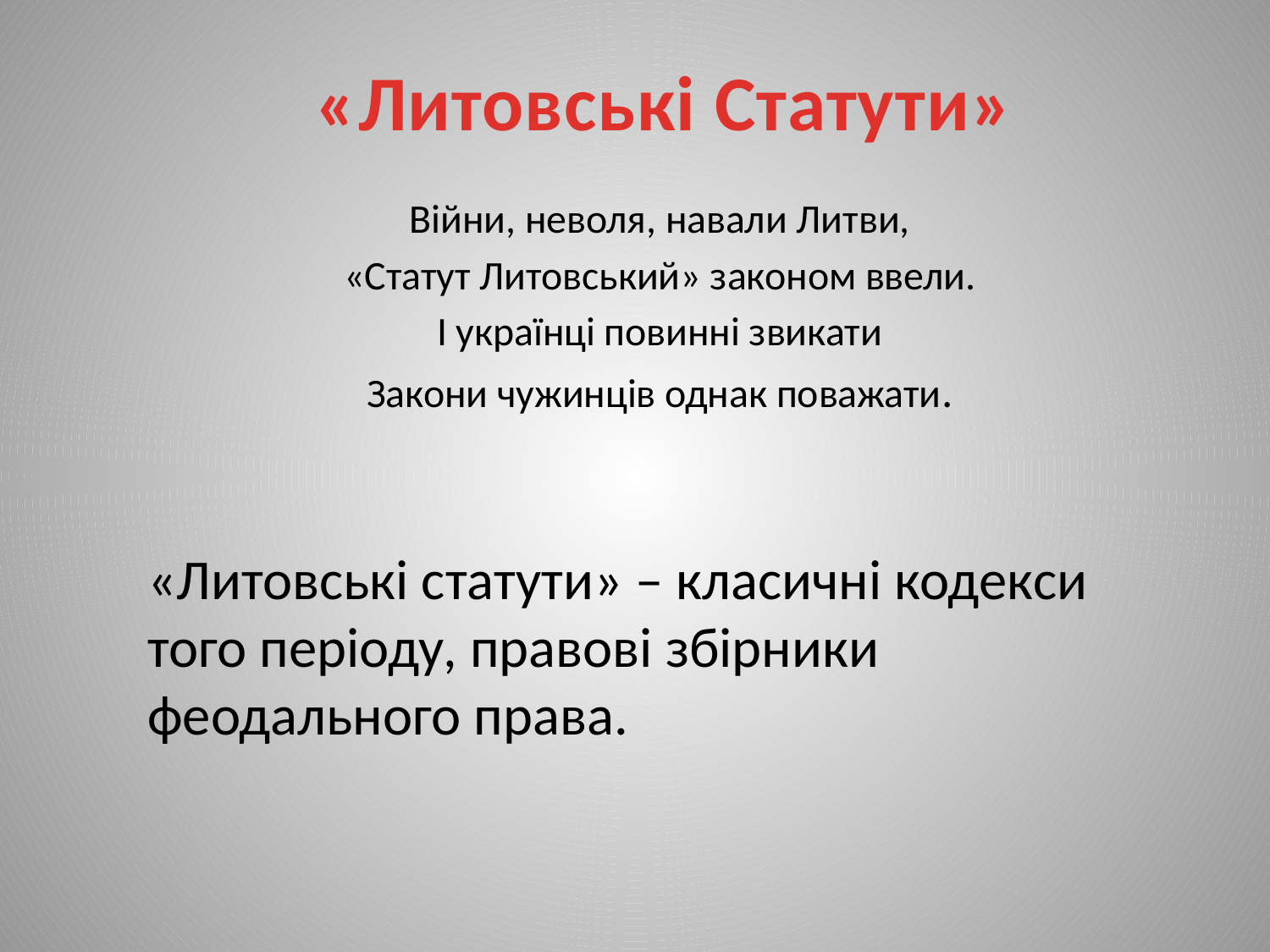

# «Литовські Статути»
Війни, неволя, навали Литви,
«Статут Литовський» законом ввели.
І українці повинні звикати
Закони чужинців однак поважати.

«Литовські статути» – класичні кодекси того періоду, правові збірники феодального права.